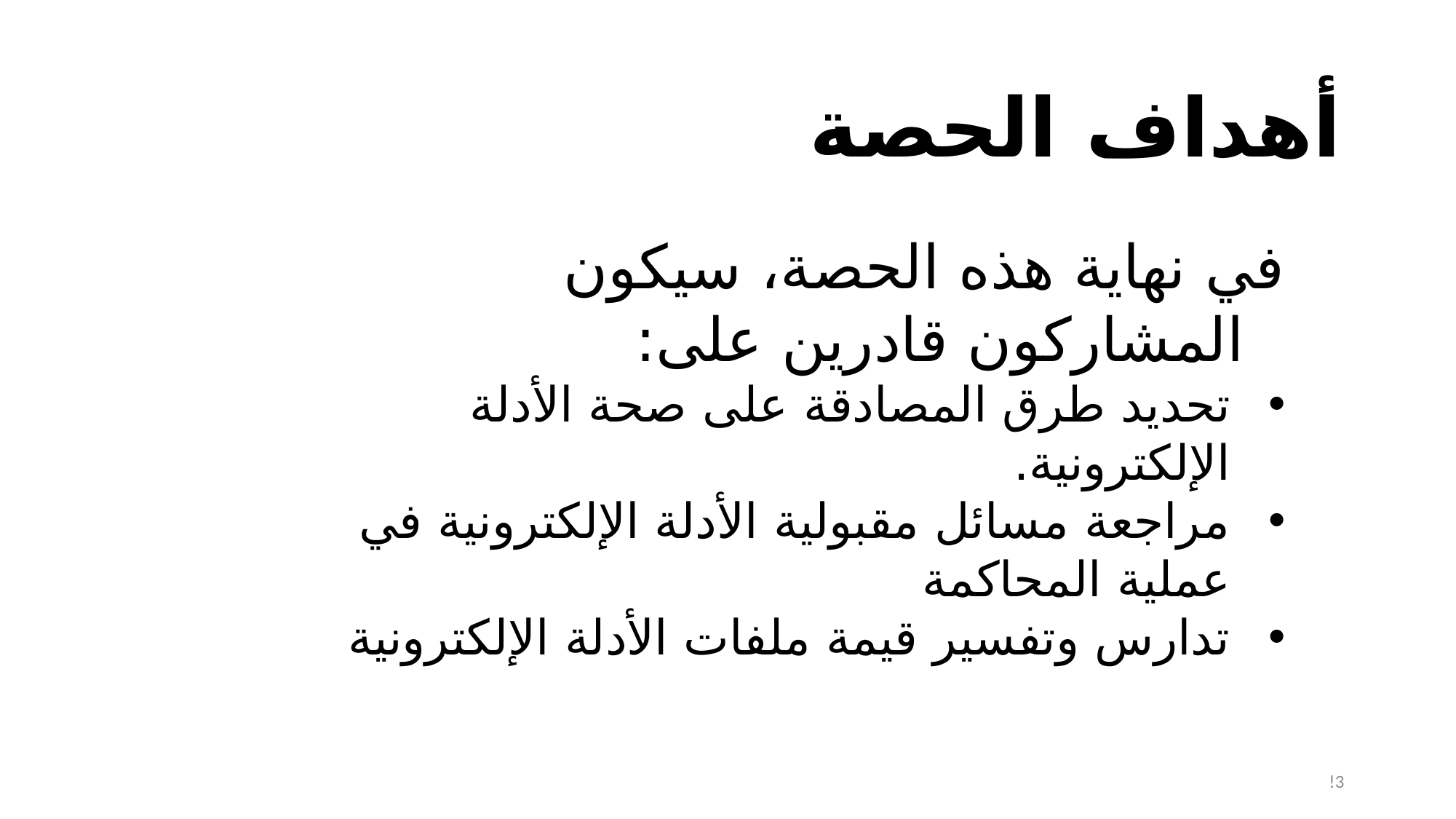

أهداف الحصة

في نهاية هذه الحصة، سيكون المشاركون قادرين على:
تحديد طرق المصادقة على صحة الأدلة الإلكترونية.
مراجعة مسائل مقبولية الأدلة الإلكترونية في عملية المحاكمة
تدارس وتفسير قيمة ملفات الأدلة الإلكترونية
!3